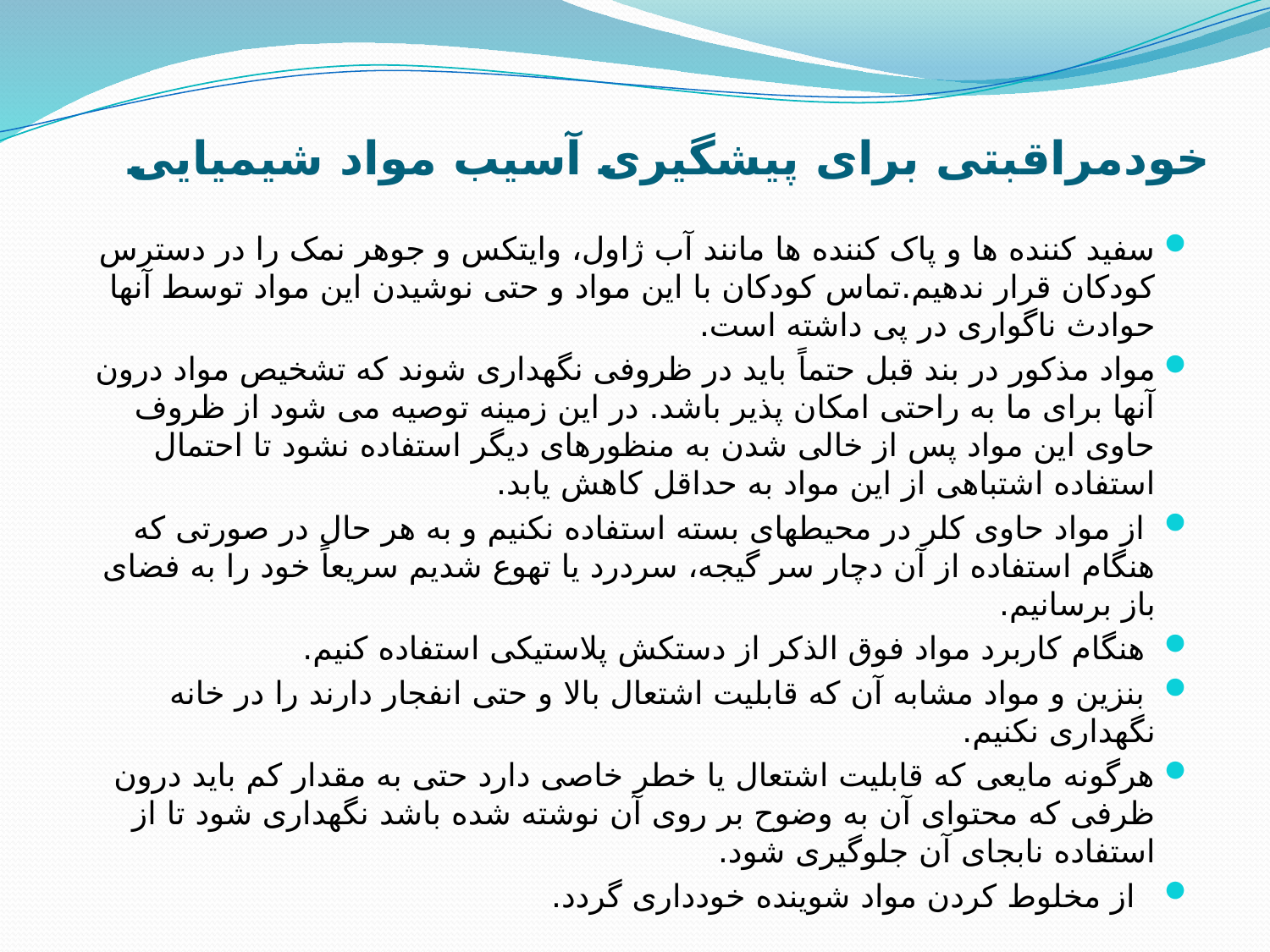

# خودمراقبتی برای پیشگیری آسیب مواد شیمیایی
سفید کننده ها و پاک کننده ها مانند آب ژاول، وایتکس و جوهر نمک را در دسترس کودکان قرار ندهیم.تماس کودکان با این مواد و حتی نوشیدن این مواد توسط آنها حوادث ناگواری در پی داشته است.
مواد مذکور در بند قبل حتماً باید در ظروفی نگهداری شوند که تشخیص مواد درون آنها برای ما به راحتی امکان پذیر باشد. در این زمینه توصیه می شود از ظروف حاوی این مواد پس از خالی شدن به منظورهای دیگر استفاده نشود تا احتمال استفاده اشتباهی از این مواد به حداقل کاهش یابد.
 از مواد حاوی کلر در محیطهای بسته استفاده نکنیم و به هر حال در صورتی که هنگام استفاده از آن دچار سر گیجه، سردرد یا تهوع شدیم سریعاً خود را به فضای باز برسانیم.
 هنگام کاربرد مواد فوق الذکر از دستکش پلاستیکی استفاده کنیم.
 بنزین و مواد مشابه آن که قابلیت اشتعال بالا و حتی انفجار دارند را در خانه نگهداری نکنیم.
هرگونه مایعی که قابلیت اشتعال یا خطر خاصی دارد حتی به مقدار کم باید درون ظرفی که محتوای آن به وضوح بر روی آن نوشته شده باشد نگهداری شود تا از استفاده نابجای آن جلوگیری شود.
  از مخلوط کردن مواد شوینده خودداری گردد.